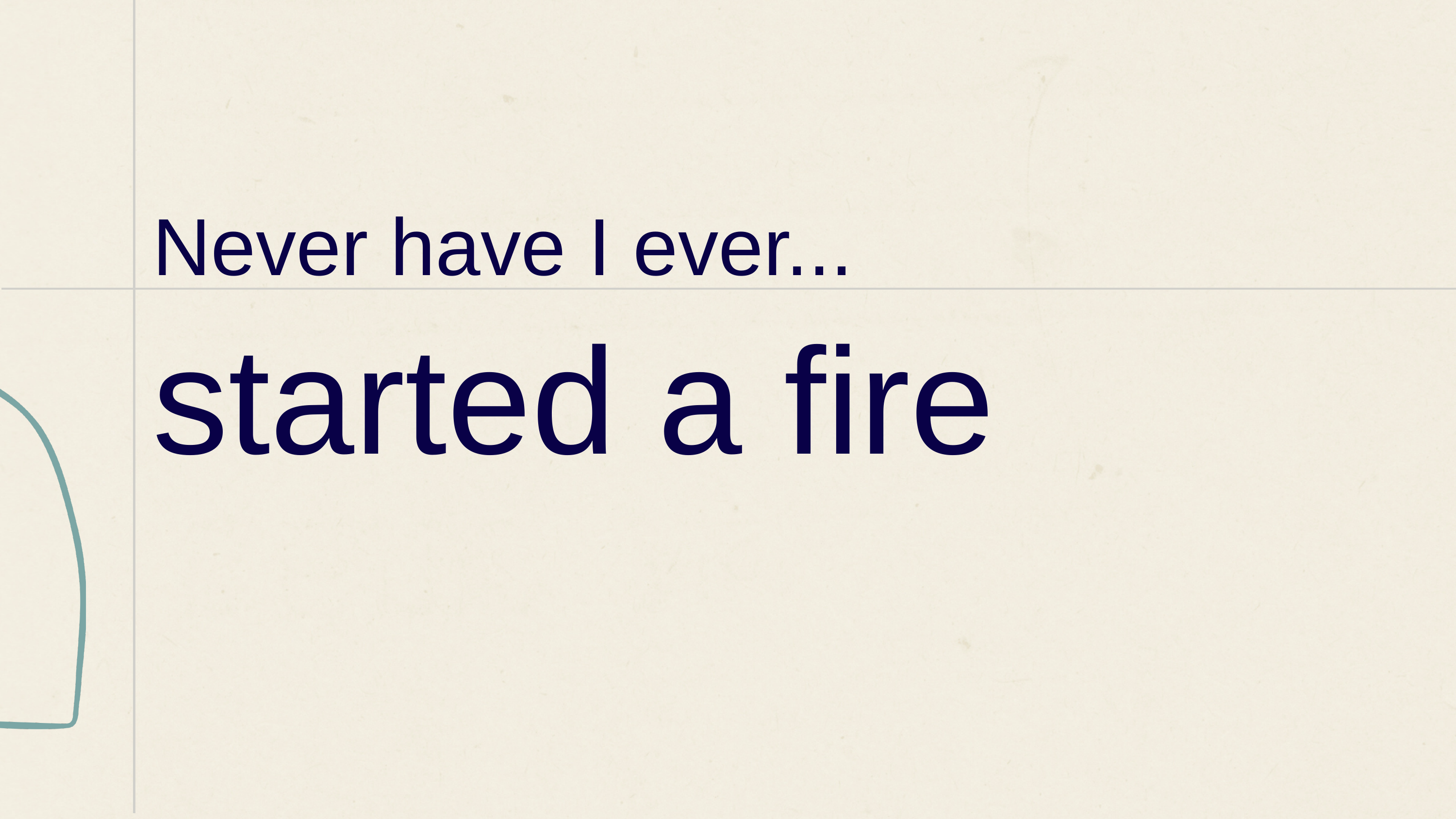

Never have I ever...
started a fire